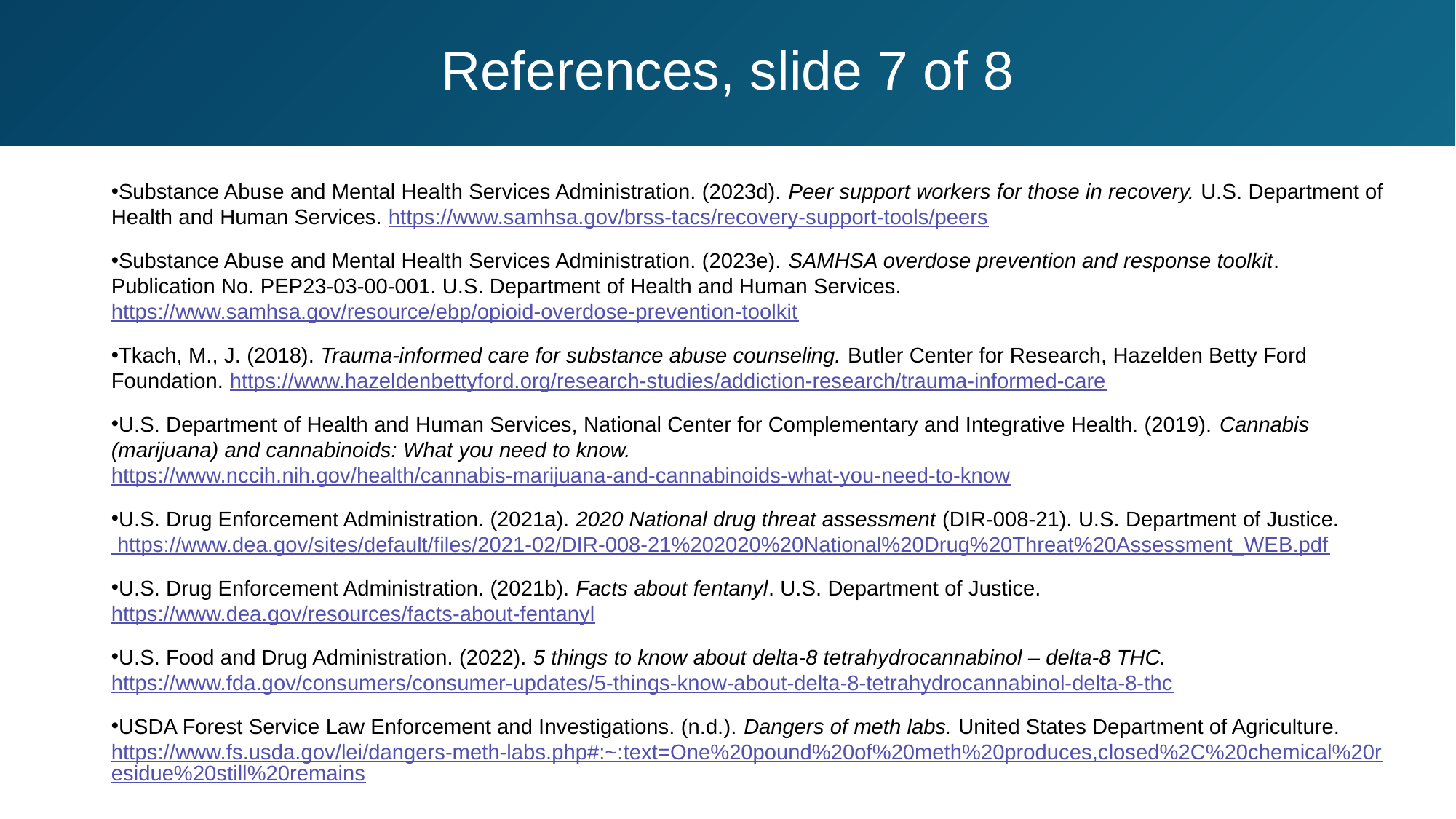

# References, slide 7 of 8
Substance Abuse and Mental Health Services Administration. (2023d). Peer support workers for those in recovery. U.S. Department of Health and Human Services. https://www.samhsa.gov/brss-tacs/recovery-support-tools/peers
Substance Abuse and Mental Health Services Administration. (2023e). SAMHSA overdose prevention and response toolkit. Publication No. PEP23-03-00-001. U.S. Department of Health and Human Services. https://www.samhsa.gov/resource/ebp/opioid-overdose-prevention-toolkit
Tkach, M., J. (2018). Trauma-informed care for substance abuse counseling. Butler Center for Research, Hazelden Betty Ford Foundation. https://www.hazeldenbettyford.org/research-studies/addiction-research/trauma-informed-care
U.S. Department of Health and Human Services, National Center for Complementary and Integrative Health. (2019). Cannabis (marijuana) and cannabinoids: What you need to know. https://www.nccih.nih.gov/health/cannabis-marijuana-and-cannabinoids-what-you-need-to-know
U.S. Drug Enforcement Administration. (2021a). 2020 National drug threat assessment (DIR-008-21). U.S. Department of Justice. https://www.dea.gov/sites/default/files/2021-02/DIR-008-21%202020%20National%20Drug%20Threat%20Assessment_WEB.pdf
U.S. Drug Enforcement Administration. (2021b). Facts about fentanyl. U.S. Department of Justice. https://www.dea.gov/resources/facts-about-fentanyl
U.S. Food and Drug Administration. (2022). 5 things to know about delta-8 tetrahydrocannabinol – delta-8 THC. https://www.fda.gov/consumers/consumer-updates/5-things-know-about-delta-8-tetrahydrocannabinol-delta-8-thc
USDA Forest Service Law Enforcement and Investigations. (n.d.). Dangers of meth labs. United States Department of Agriculture. https://www.fs.usda.gov/lei/dangers-meth-labs.php#:~:text=One%20pound%20of%20meth%20produces,closed%2C%20chemical%20residue%20still%20remains